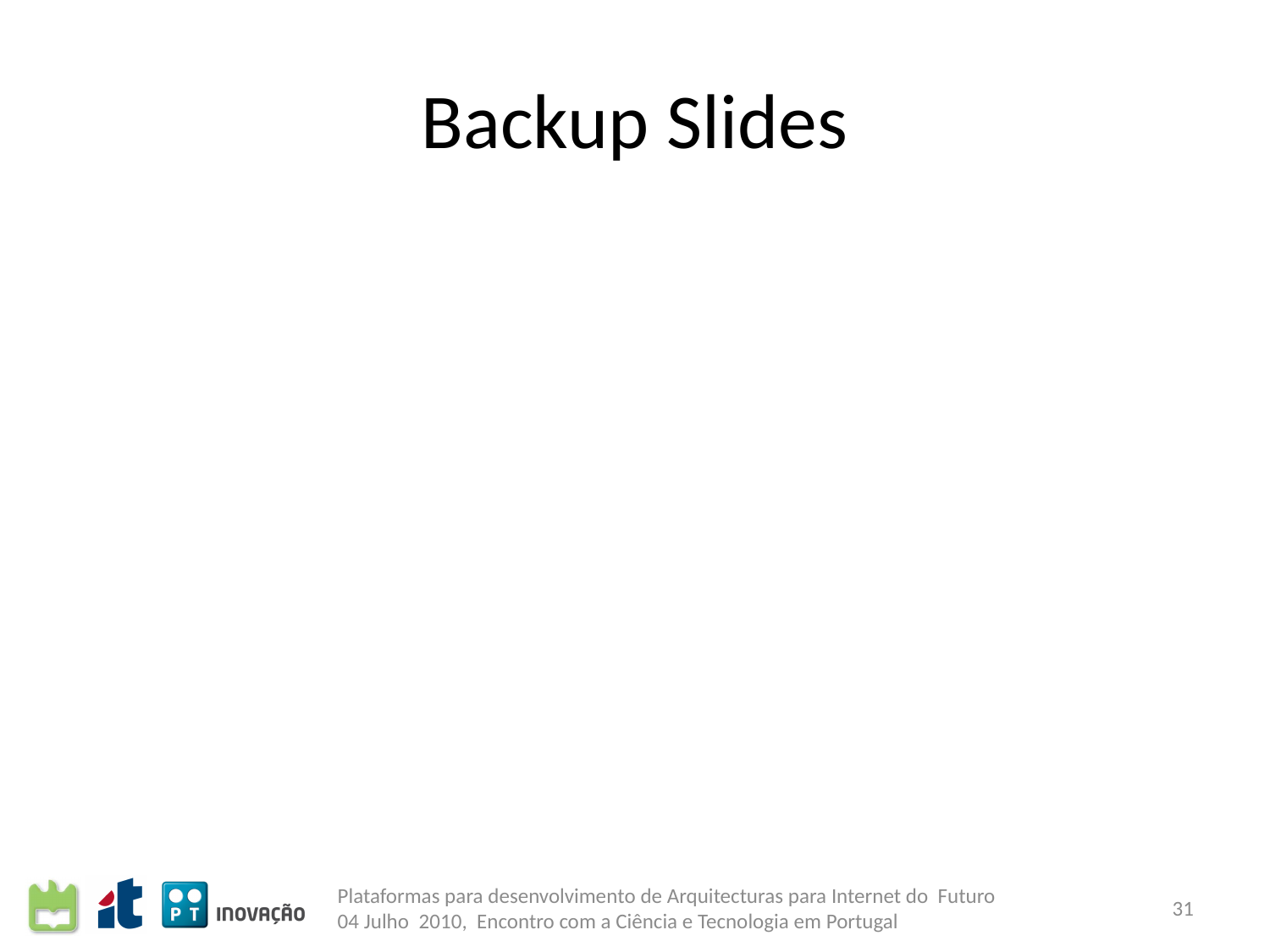

# Backup Slides

Plataformas para desenvolvimento de Arquitecturas para Internet do  Futuro
04 Julho  2010,  Encontro com a Ciência e Tecnologia em Portugal
31